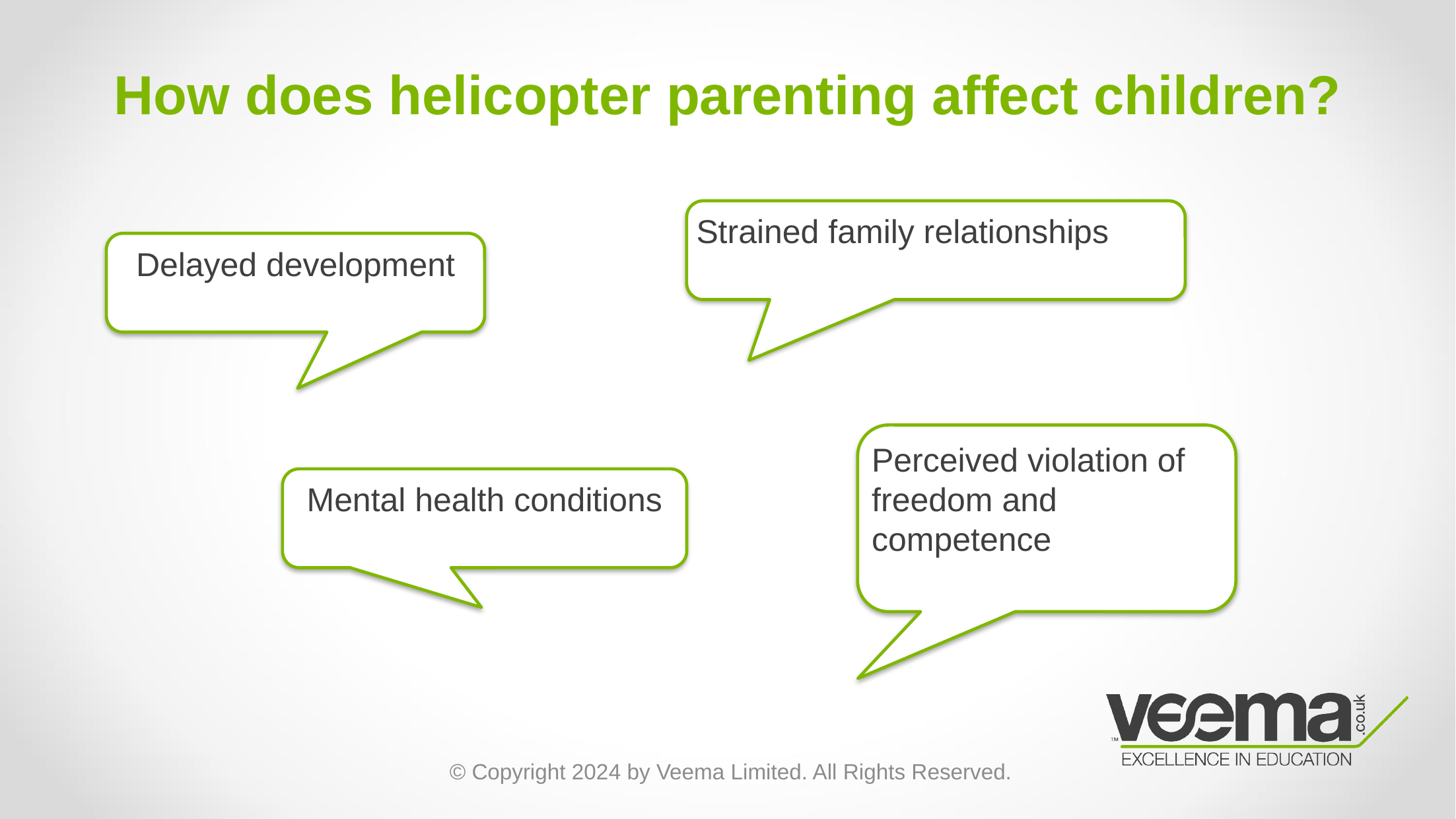

# How does helicopter parenting affect children?
Strained family relationships

Delayed development

Perceived violation of freedom and competence

Mental health conditions